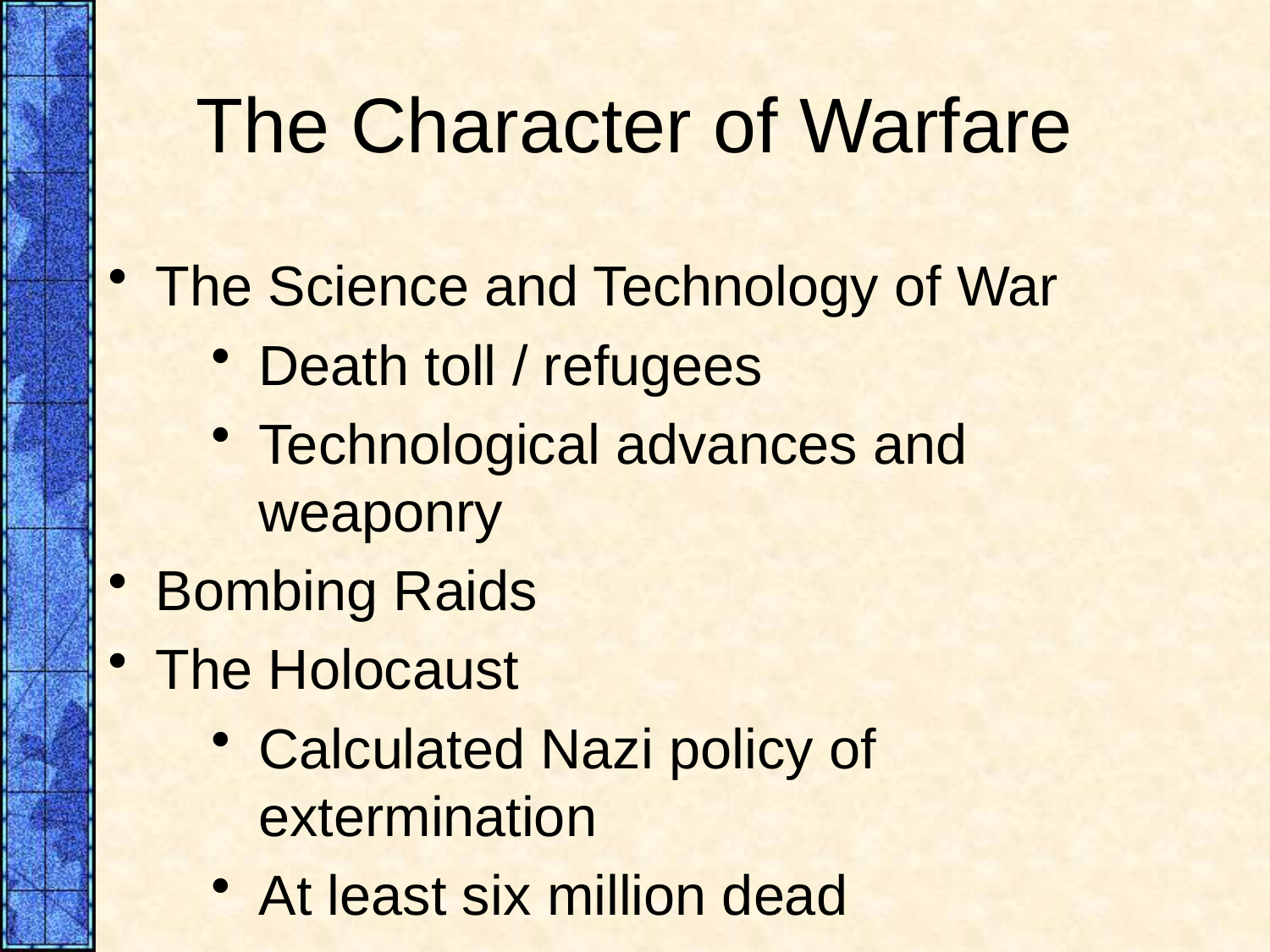

# The Character of Warfare
The Science and Technology of War
Death toll / refugees
Technological advances and weaponry
Bombing Raids
The Holocaust
Calculated Nazi policy of extermination
At least six million dead